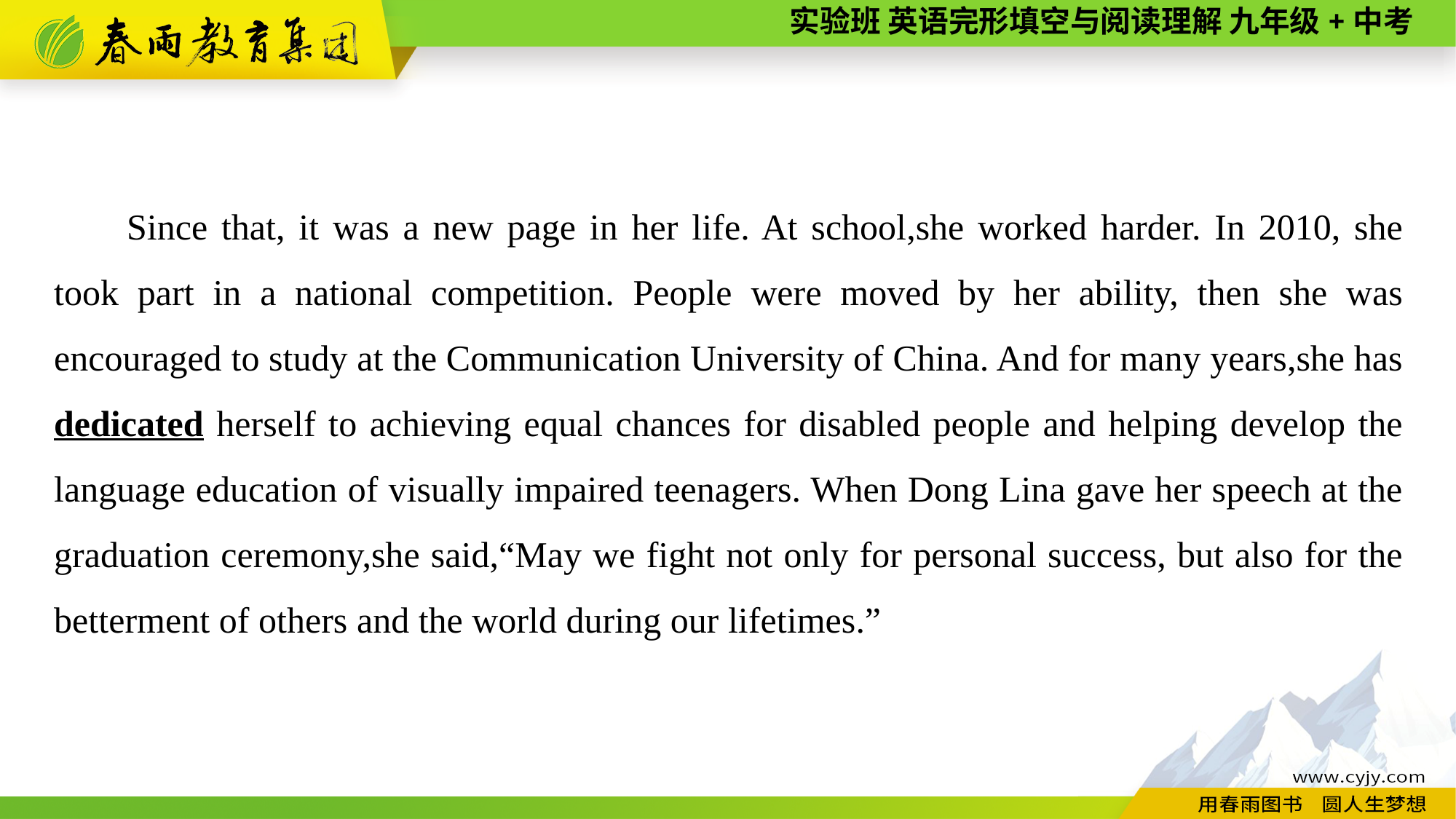

Since that, it was a new page in her life. At school,she worked harder. In 2010, she took part in a national competition. People were moved by her ability, then she was encouraged to study at the Communication University of China. And for many years,she has dedicated herself to achieving equal chances for disabled people and helping develop the language education of visually impaired teenagers. When Dong Lina gave her speech at the graduation ceremony,she said,“May we fight not only for personal success, but also for the betterment of others and the world during our lifetimes.”